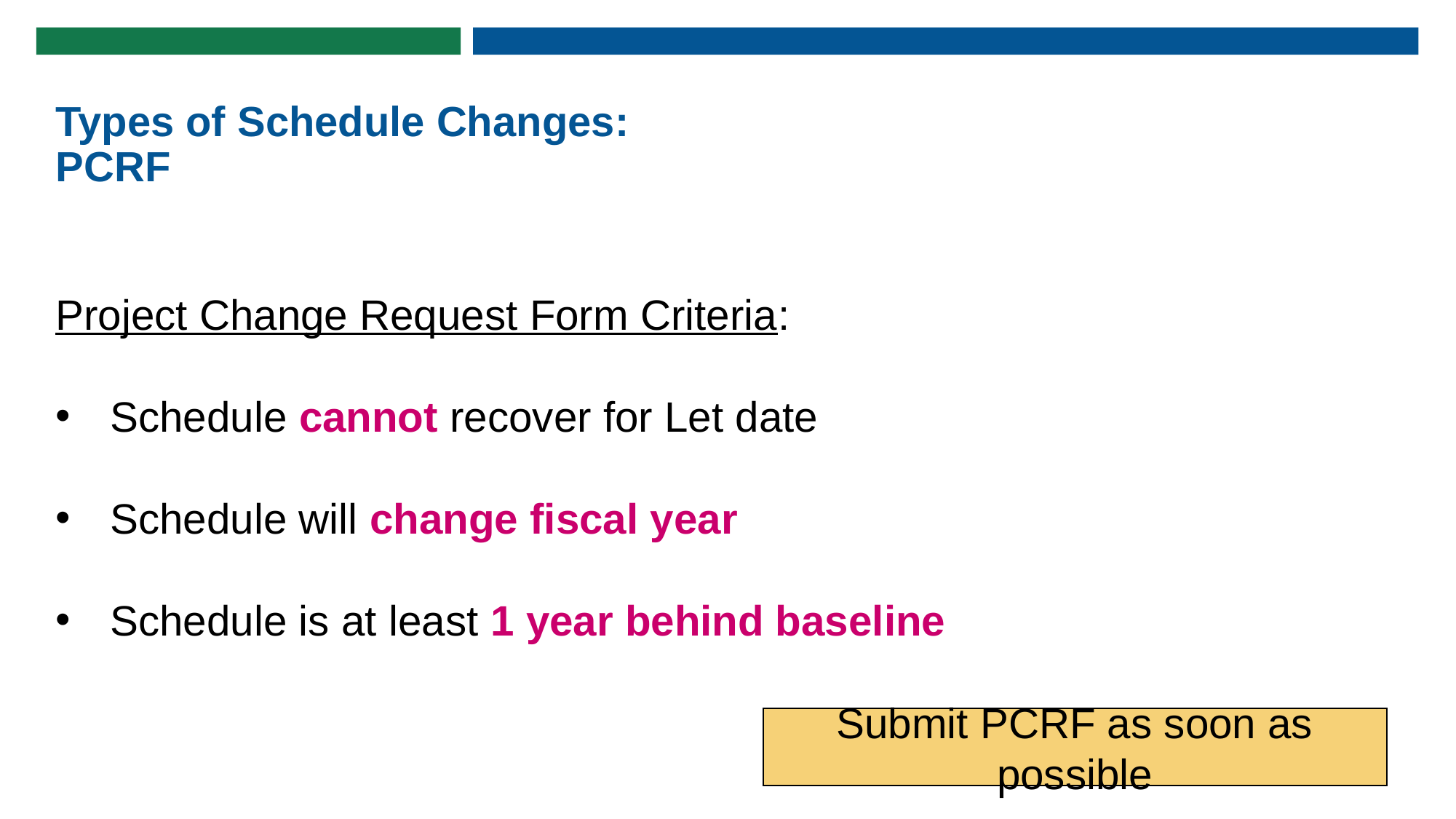

Types of Schedule Changes:
PCRF
Project Change Request Form Criteria:

Schedule cannot recover for Let date

Schedule will change fiscal year

Schedule is at least 1 year behind baseline
Submit PCRF as soon as possible